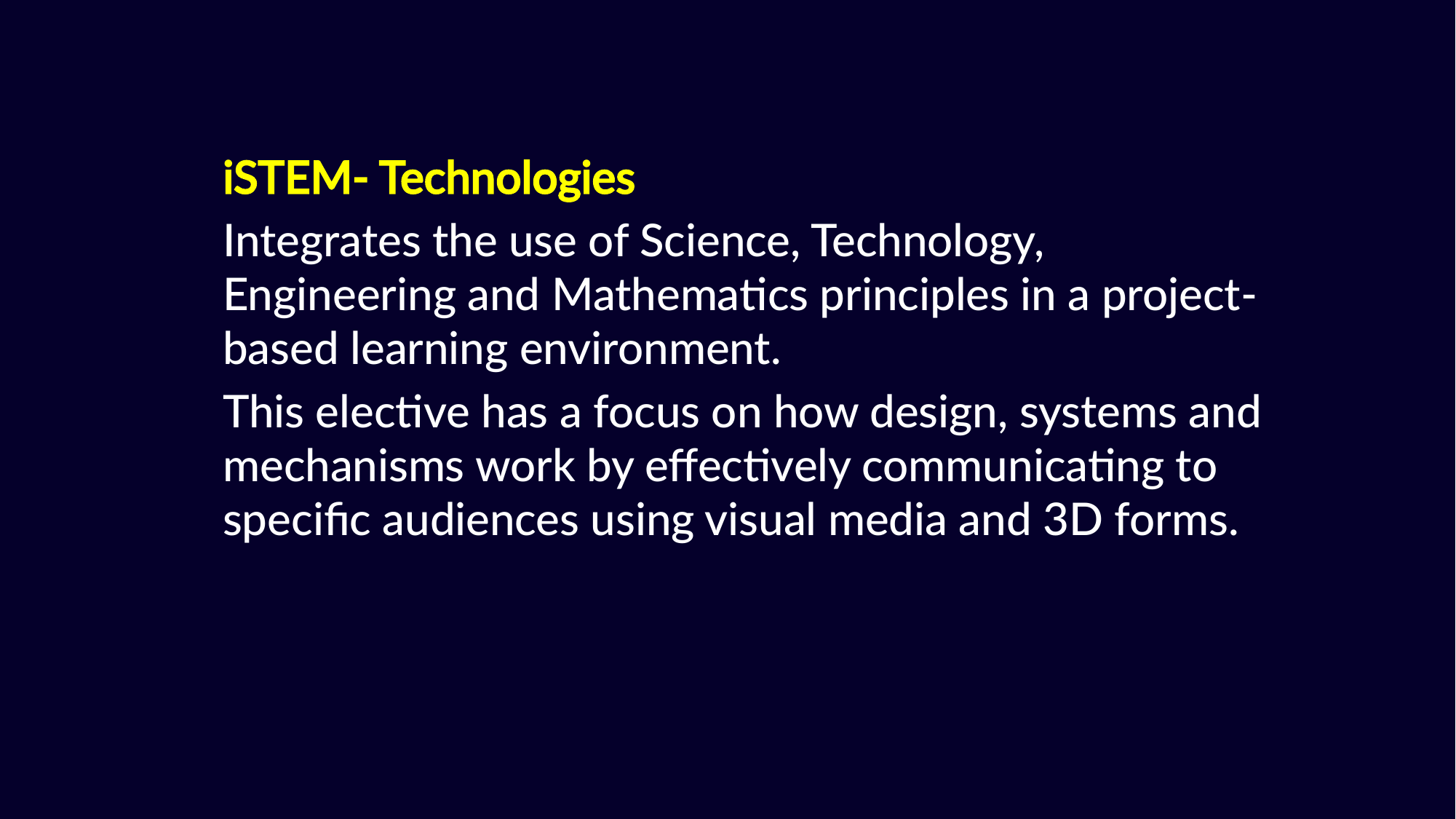

iSTEM- Technologies
Integrates the use of Science, Technology, Engineering and Mathematics principles in a project-based learning environment.
This elective has a focus on how design, systems and mechanisms work by effectively communicating to specific audiences using visual media and 3D forms.